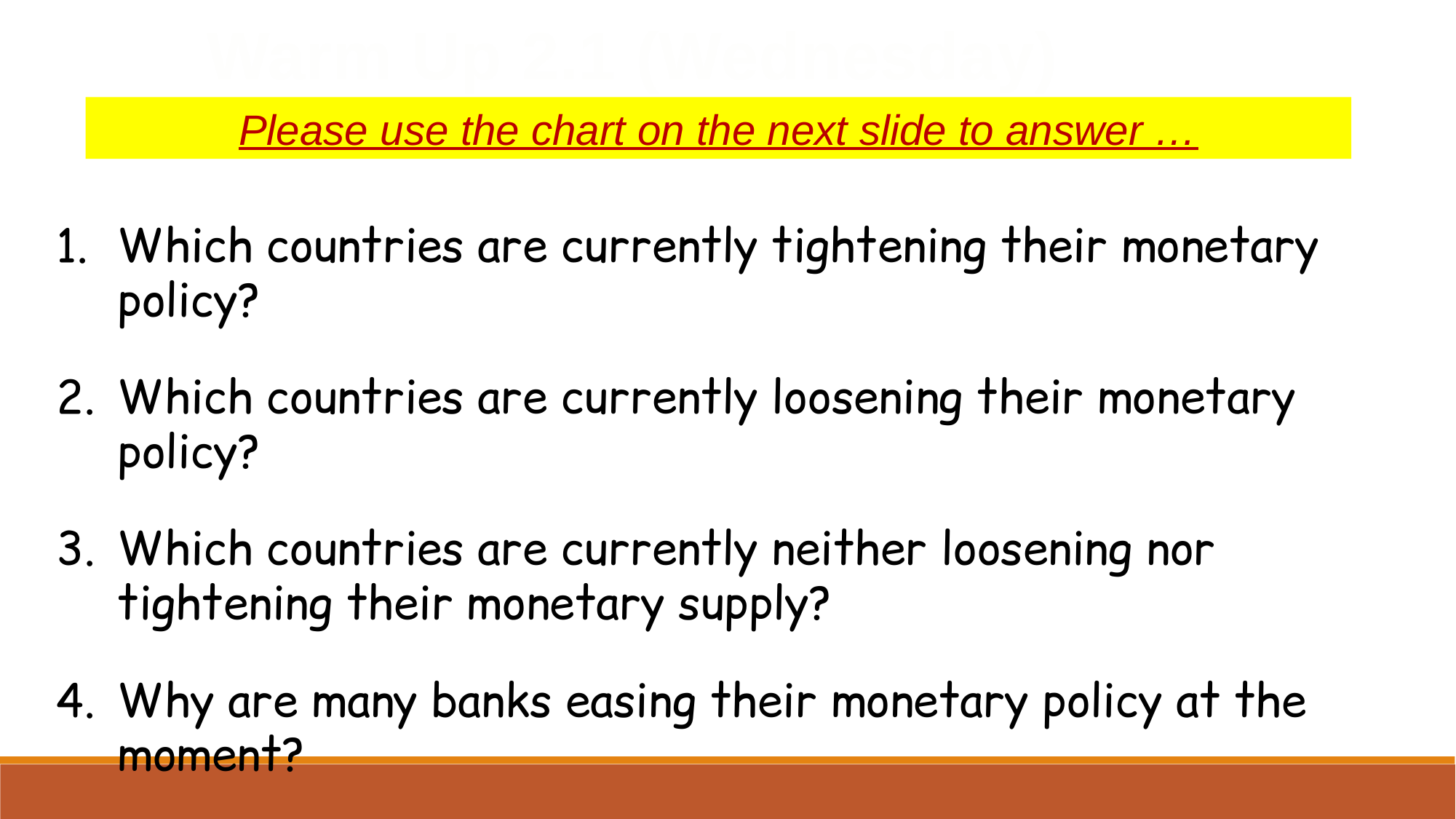

Warm Up 2.1 (Wednesday)
Please use the chart on the next slide to answer …
Which countries are currently tightening their monetary policy?
Which countries are currently loosening their monetary policy?
Which countries are currently neither loosening nor tightening their monetary supply?
Why are many banks easing their monetary policy at the moment?